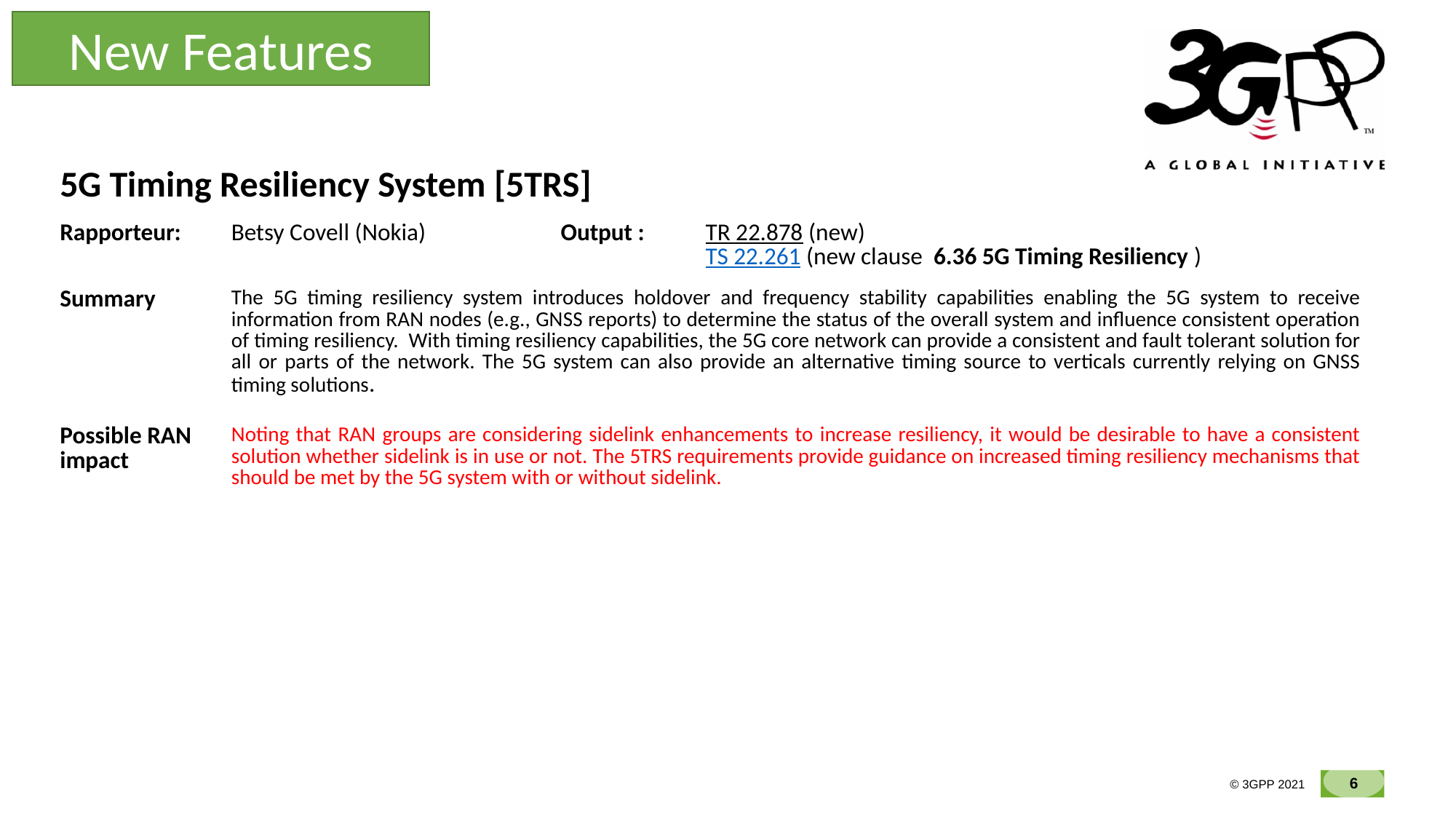

New Features
| 5G Timing Resiliency System [5TRS] |  |  |  |
| --- | --- | --- | --- |
| Rapporteur: | Betsy Covell (Nokia) | Output : | TR 22.878 (new) TS 22.261 (new clause 6.36 5G Timing Resiliency ) |
| Summary | The 5G timing resiliency system introduces holdover and frequency stability capabilities enabling the 5G system to receive information from RAN nodes (e.g., GNSS reports) to determine the status of the overall system and influence consistent operation of timing resiliency.  With timing resiliency capabilities, the 5G core network can provide a consistent and fault tolerant solution for all or parts of the network. The 5G system can also provide an alternative timing source to verticals currently relying on GNSS timing solutions. |  |  |
| Possible RAN impact | Noting that RAN groups are considering sidelink enhancements to increase resiliency, it would be desirable to have a consistent solution whether sidelink is in use or not. The 5TRS requirements provide guidance on increased timing resiliency mechanisms that should be met by the 5G system with or without sidelink. |  |  |